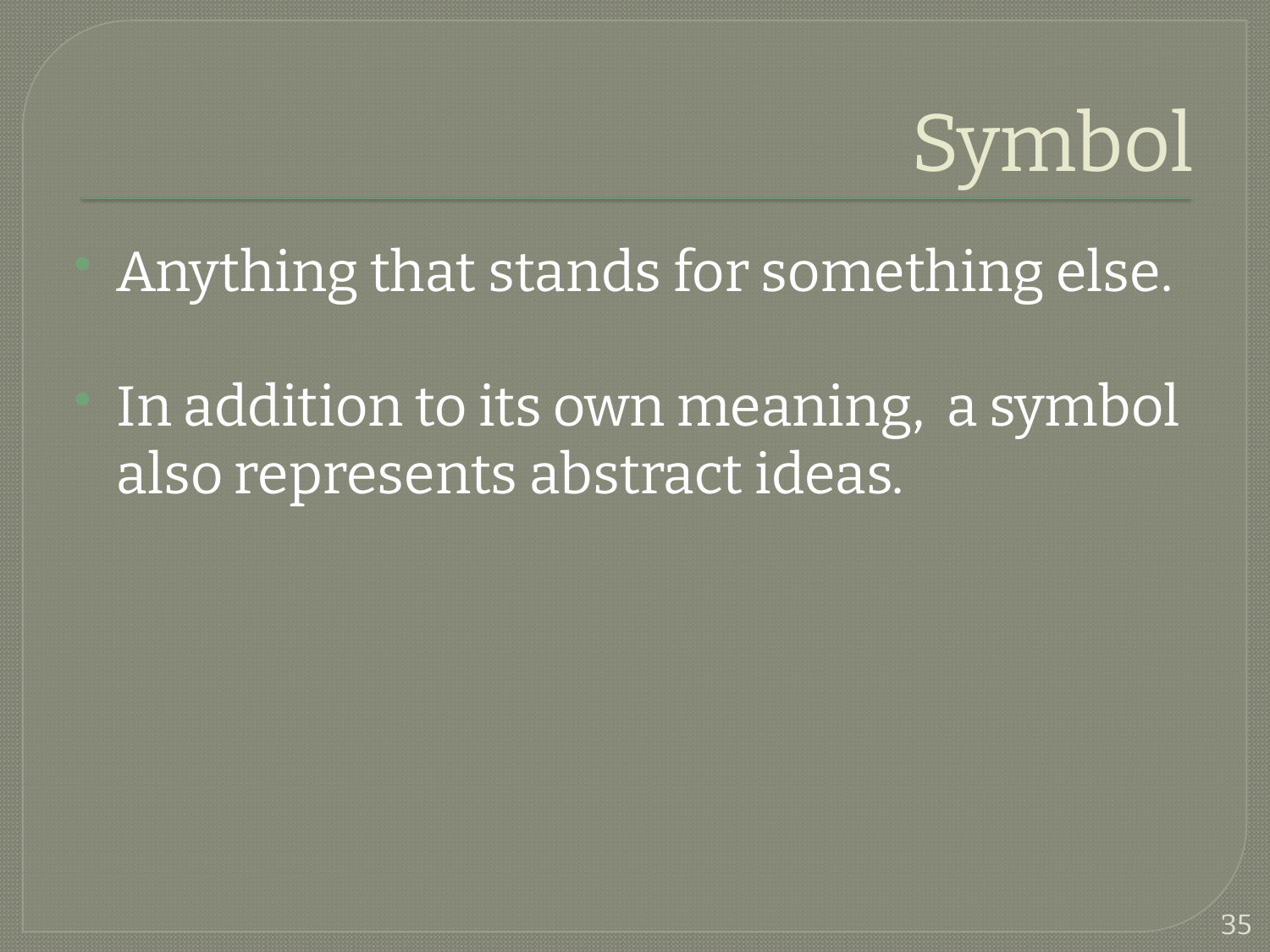

# Symbol
Anything that stands for something else.

In addition to its own meaning,  a symbol also represents abstract ideas.
35